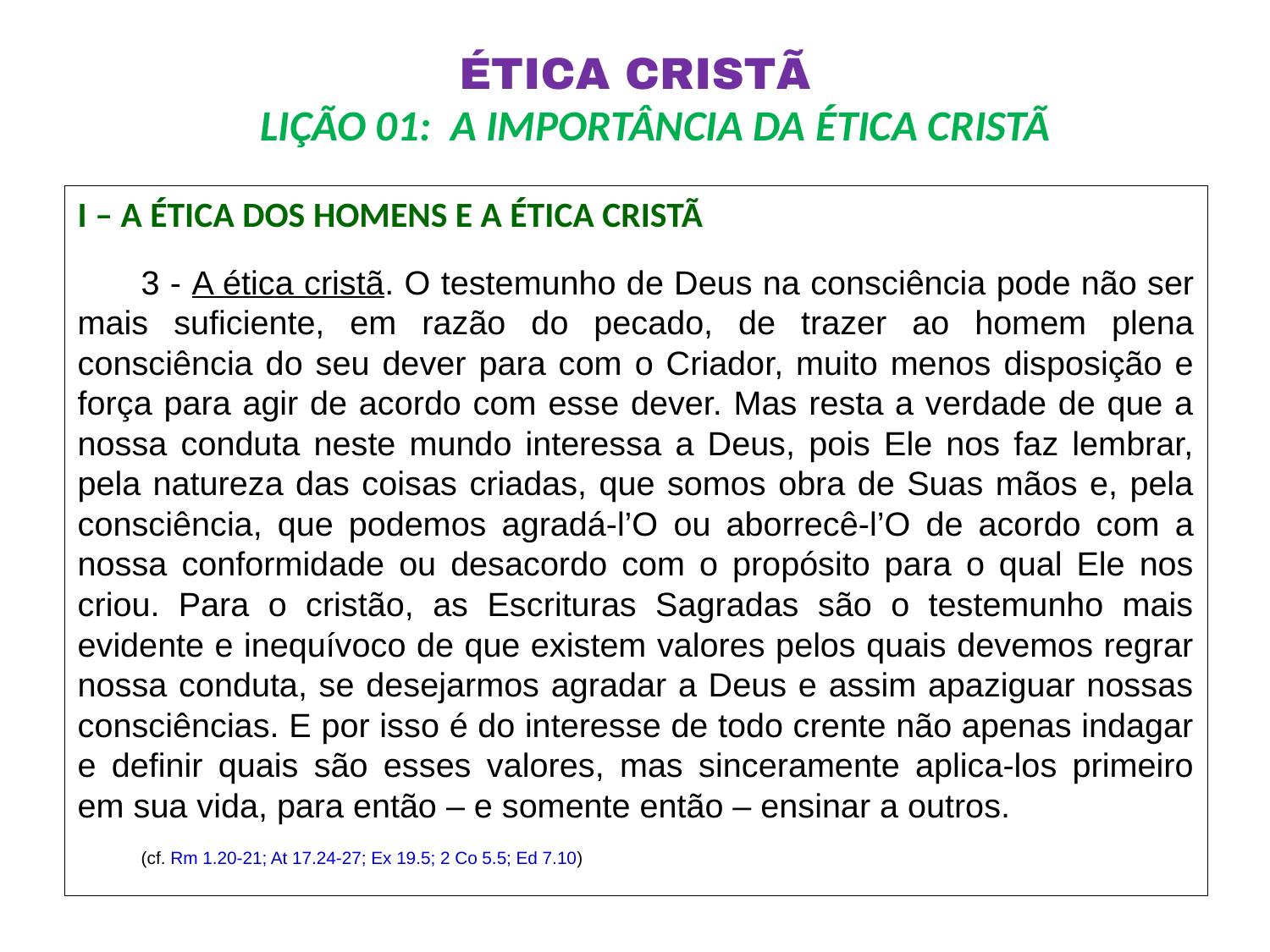

# ÉTICA CRISTÃ LIÇÃO 01:  A IMPORTÂNCIA DA ÉTICA CRISTÃ
I – A ÉTICA DOS HOMENS E A ÉTICA CRISTÃ

	3 - A ética cristã. O testemunho de Deus na consciência pode não ser mais suficiente, em razão do pecado, de trazer ao homem plena consciência do seu dever para com o Criador, muito menos disposição e força para agir de acordo com esse dever. Mas resta a verdade de que a nossa conduta neste mundo interessa a Deus, pois Ele nos faz lembrar, pela natureza das coisas criadas, que somos obra de Suas mãos e, pela consciência, que podemos agradá-l’O ou aborrecê-l’O de acordo com a nossa conformidade ou desacordo com o propósito para o qual Ele nos criou. Para o cristão, as Escrituras Sagradas são o testemunho mais evidente e inequívoco de que existem valores pelos quais devemos regrar nossa conduta, se desejarmos agradar a Deus e assim apaziguar nossas consciências. E por isso é do interesse de todo crente não apenas indagar e definir quais são esses valores, mas sinceramente aplica-los primeiro em sua vida, para então – e somente então – ensinar a outros.
	(cf. Rm 1.20-21; At 17.24-27; Ex 19.5; 2 Co 5.5; Ed 7.10)